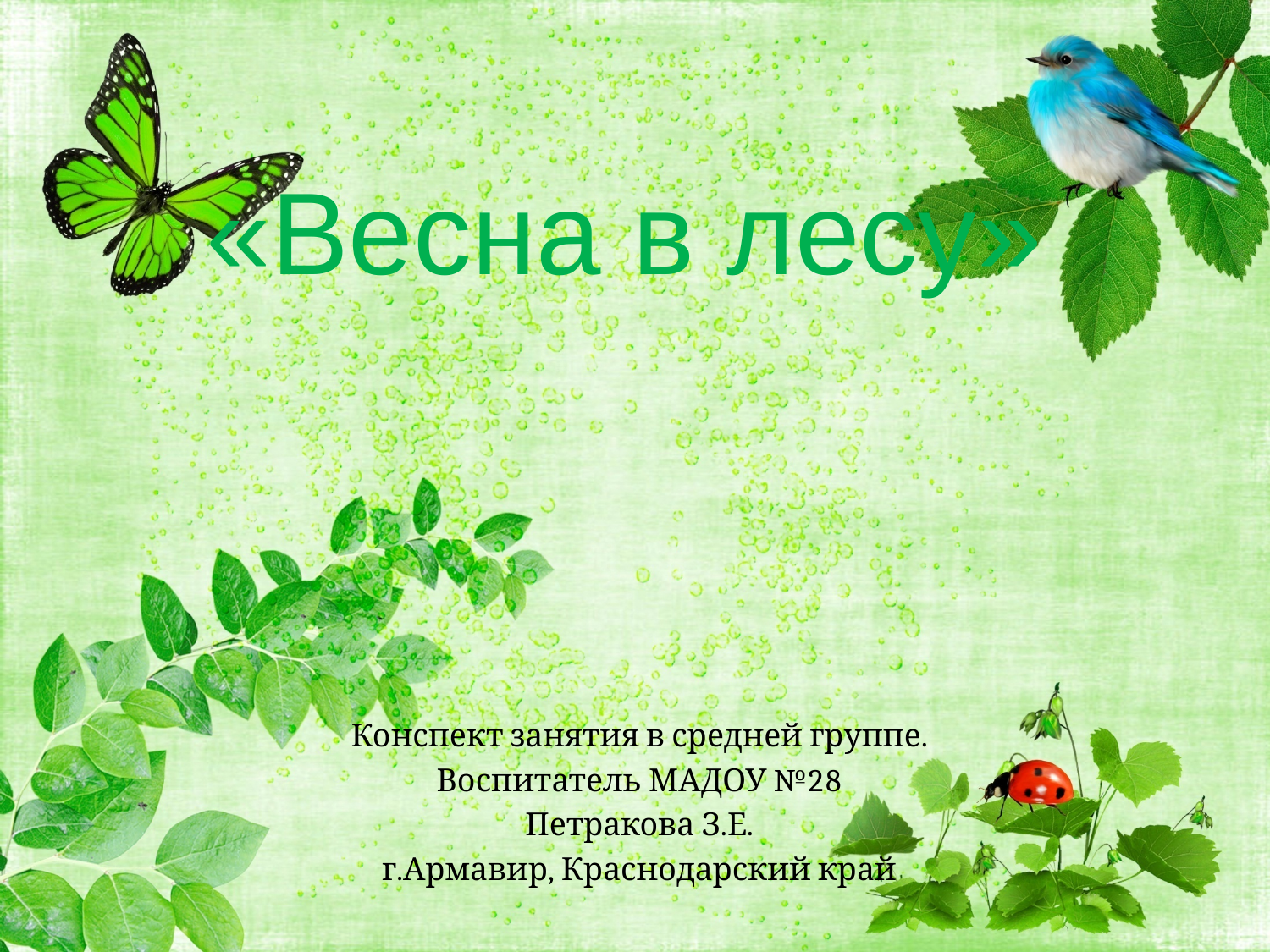

# «Весна в лесу»
Конспект занятия в средней группе.
Воспитатель МАДОУ №28
Петракова З.Е.
г.Армавир, Краснодарский край